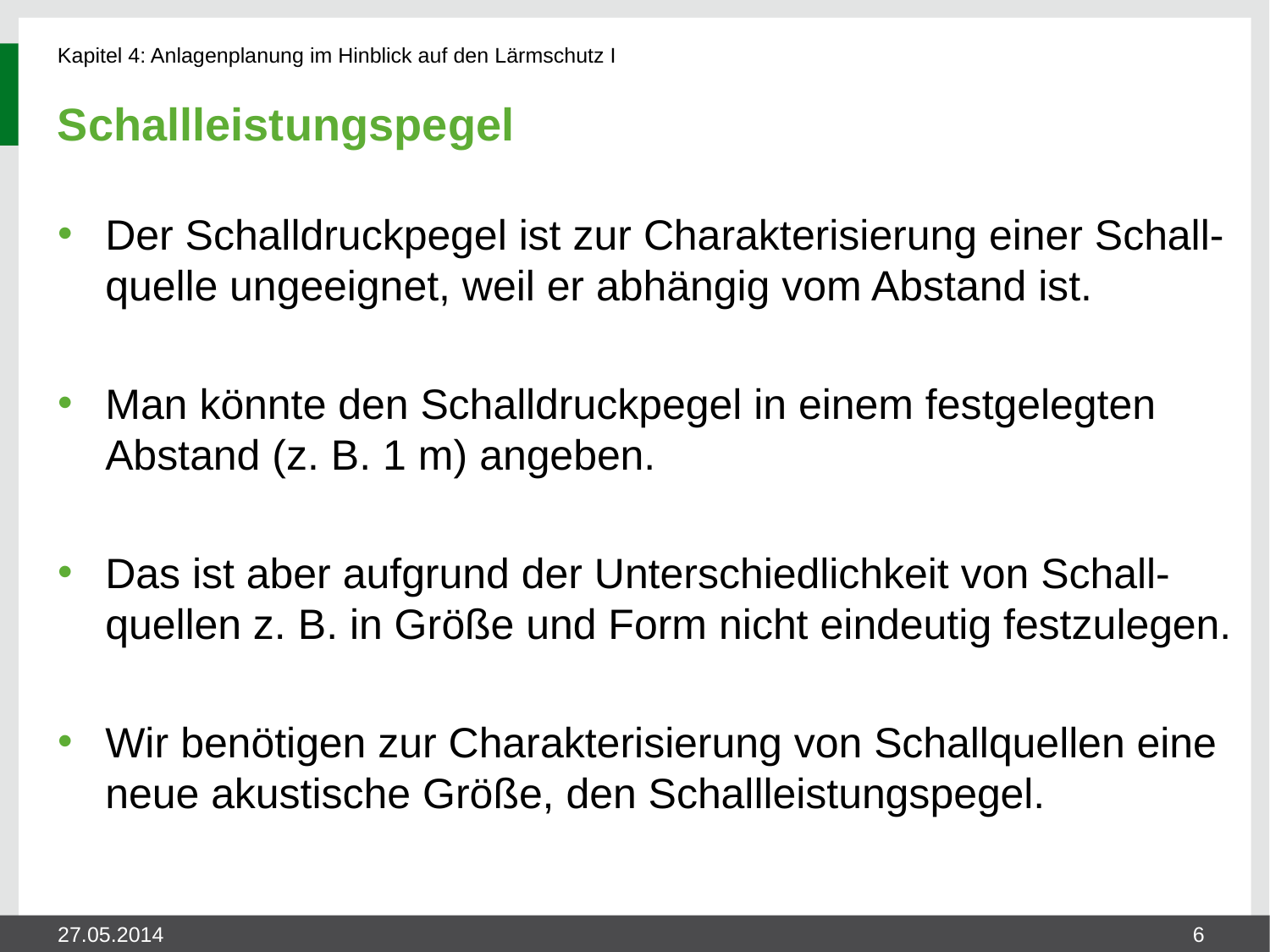

# Schallleistungspegel
Der Schalldruckpegel ist zur Charakterisierung einer Schall-quelle ungeeignet, weil er abhängig vom Abstand ist.

Man könnte den Schalldruckpegel in einem festgelegten Abstand (z. B. 1 m) angeben.

Das ist aber aufgrund der Unterschiedlichkeit von Schall-quellen z. B. in Größe und Form nicht eindeutig festzulegen.

Wir benötigen zur Charakterisierung von Schallquellen eine neue akustische Größe, den Schallleistungspegel.
27.05.2014
6